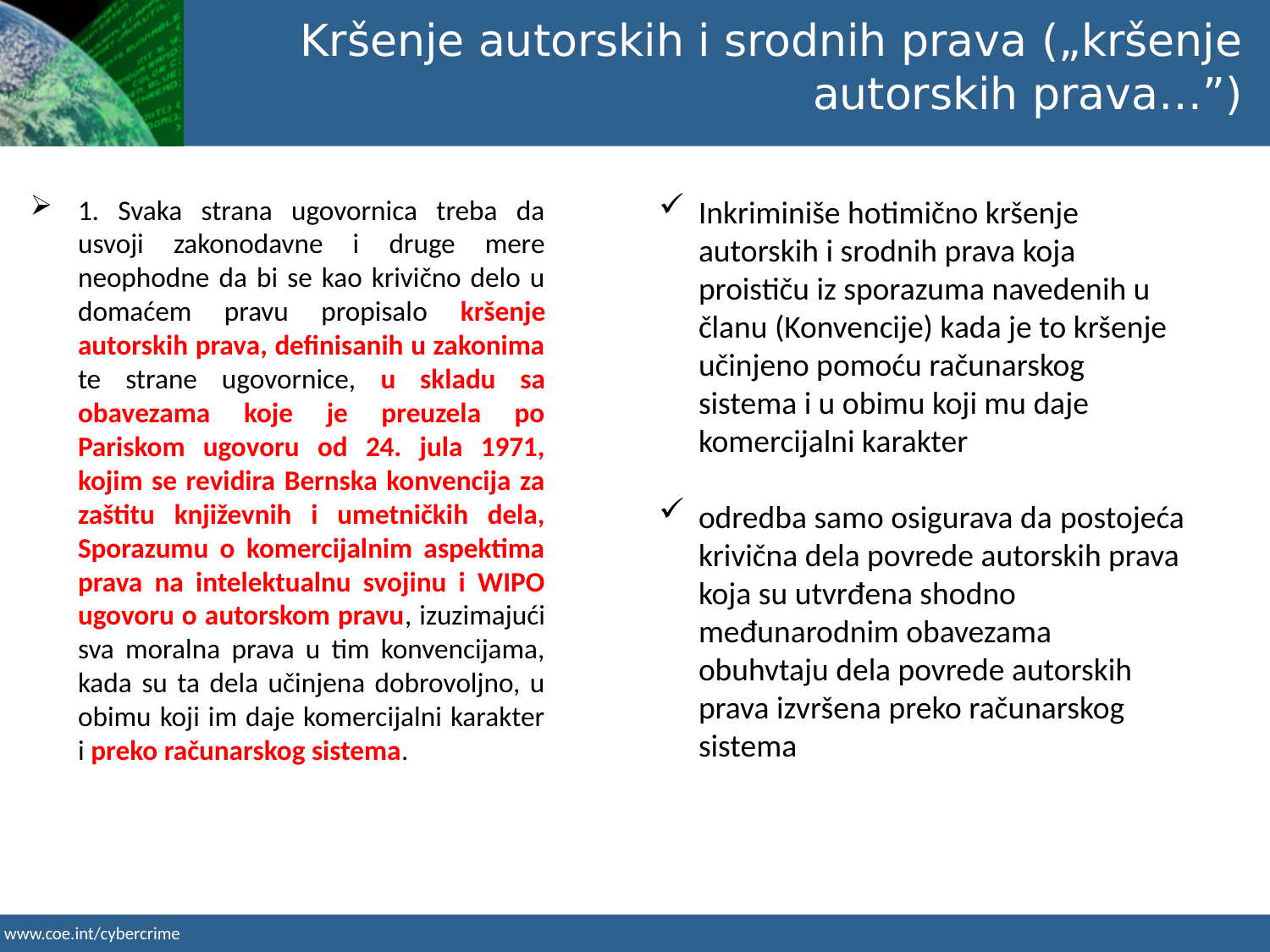

Kršenje autorskih i srodnih prava („kršenje autorskih prava…”)
1. Svaka strana ugovornica treba da usvoji zakonodavne i druge mere neophodne da bi se kao krivično delo u domaćem pravu propisalo kršenje autorskih prava, definisanih u zakonima te strane ugovornice, u skladu sa obavezama koje je preuzela po Pariskom ugovoru od 24. jula 1971, kojim se revidira Bernska konvencija za zaštitu književnih i umetničkih dela, Sporazumu o komercijalnim aspektima prava na intelektualnu svojinu i WIPO ugovoru o autorskom pravu, izuzimajući sva moralna prava u tim konvencijama, kada su ta dela učinjena dobrovoljno, u obimu koji im daje komercijalni karakter i preko računarskog sistema.
Inkriminiše hotimično kršenje autorskih i srodnih prava koja proističu iz sporazuma navedenih u članu (Konvencije) kada je to kršenje učinjeno pomoću računarskog sistema i u obimu koji mu daje komercijalni karakter

odredba samo osigurava da postojeća krivična dela povrede autorskih prava koja su utvrđena shodno međunarodnim obavezama obuhvtaju dela povrede autorskih prava izvršena preko računarskog sistema